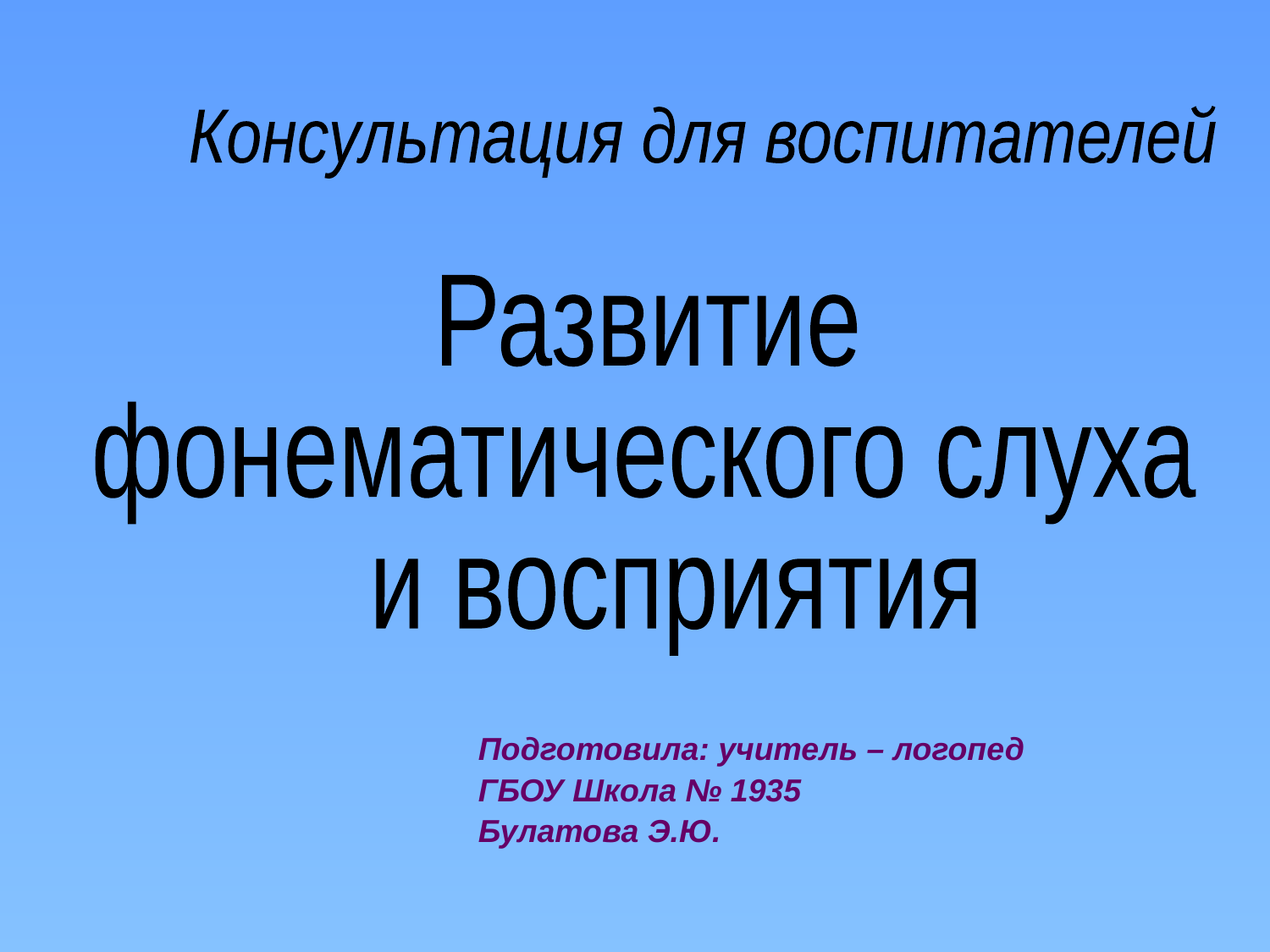

Консультация для воспитателей
Развитие
фонематического слуха
 и восприятия
Подготовила: учитель – логопед
ГБОУ Школа № 1935
Булатова Э.Ю.